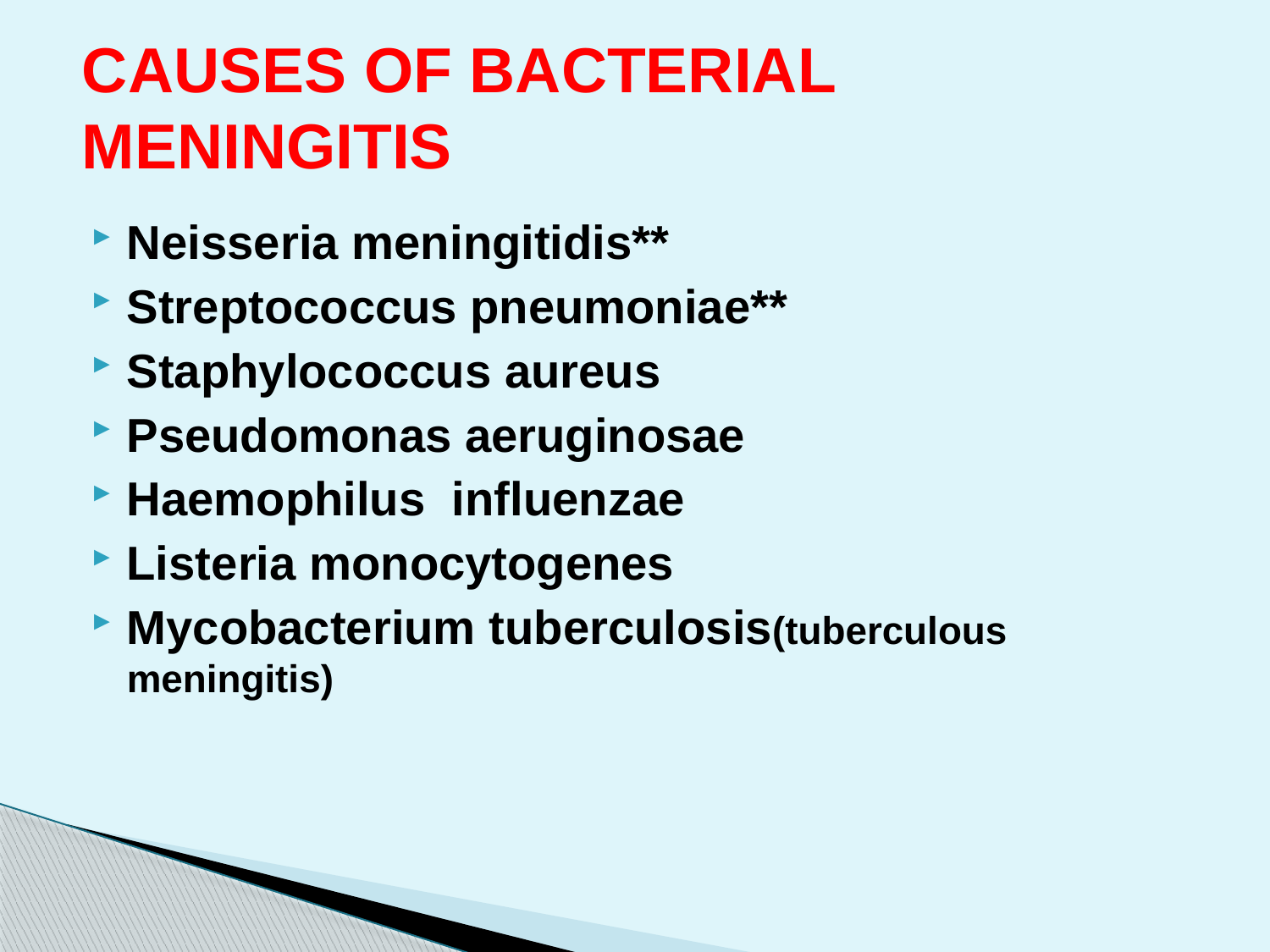

# CAUSES OF BACTERIAL MENINGITIS
Neisseria meningitidis**
Streptococcus pneumoniae**
Staphylococcus aureus
Pseudomonas aeruginosae
Haemophilus  influenzae
Listeria monocytogenes
Mycobacterium tuberculosis(tuberculous meningitis)